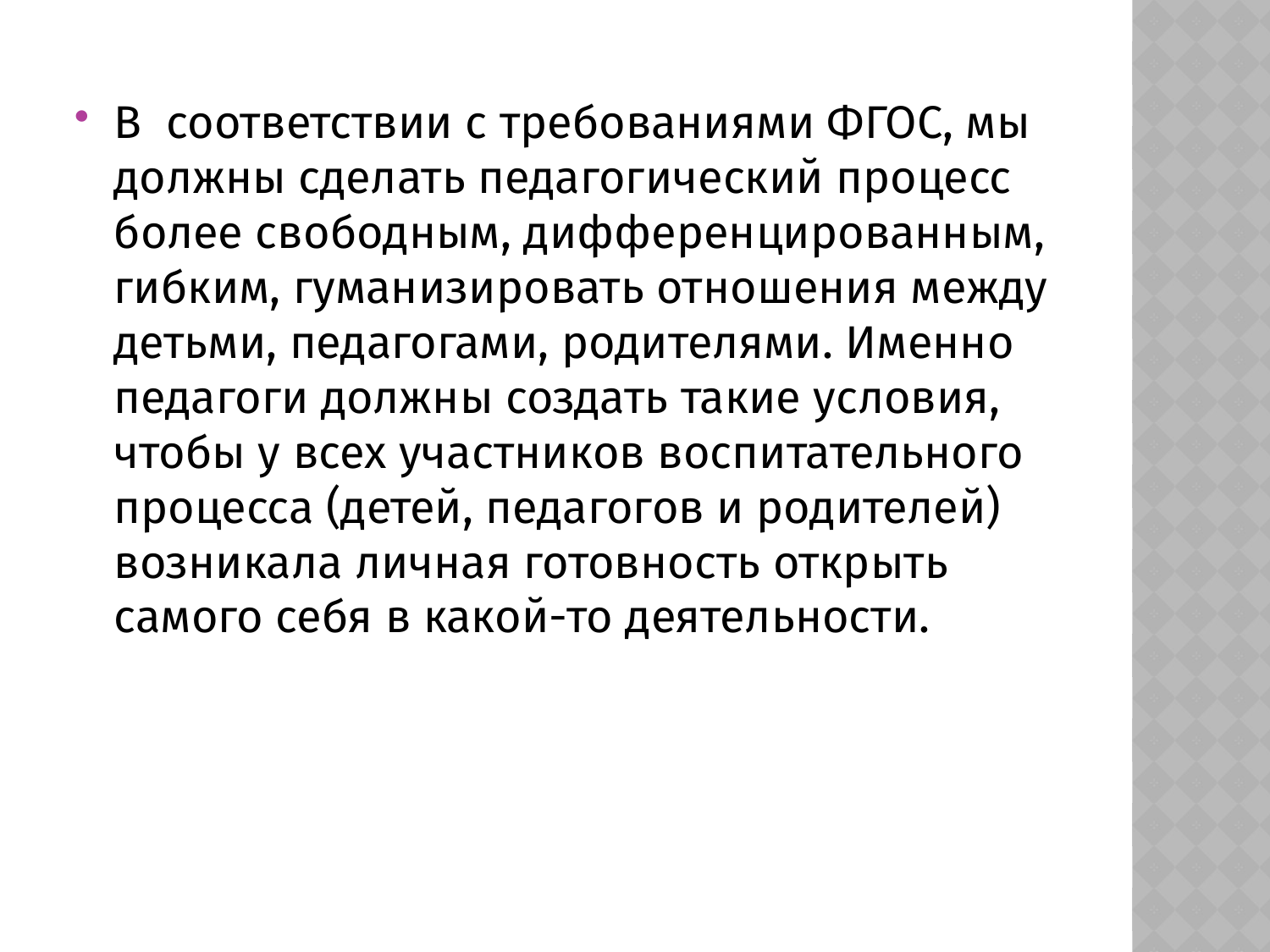

В  соответствии с требованиями ФГОС, мы должны сделать педагогический процесс более свободным, дифференцированным, гибким, гуманизировать отношения между детьми, педагогами, родителями. Именно педагоги должны создать такие условия, чтобы у всех участников воспитательного процесса (детей, педагогов и родителей) возникала личная готовность открыть самого себя в какой-то деятельности.